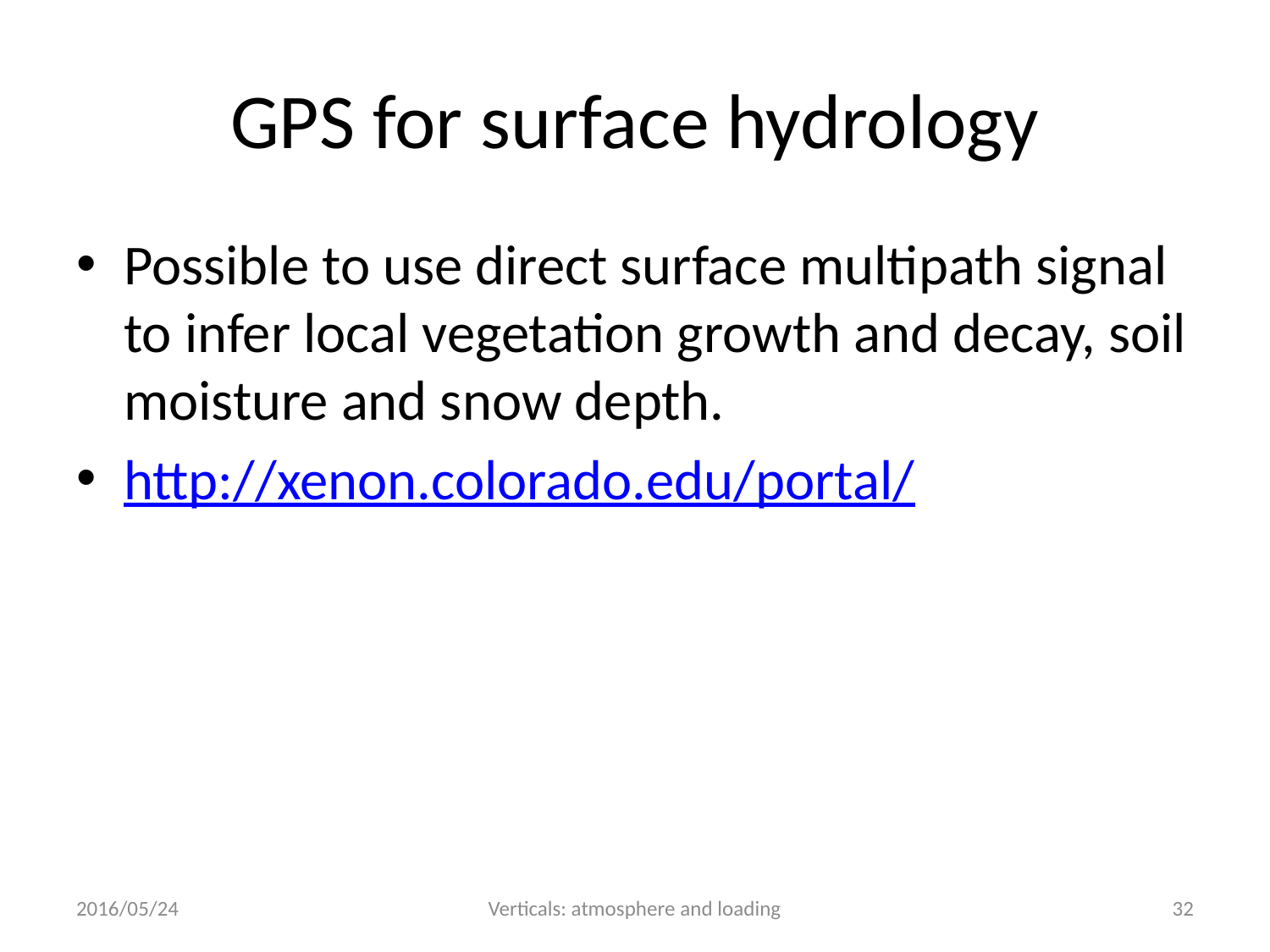

# GPS for surface hydrology
Possible to use direct surface multipath signal to infer local vegetation growth and decay, soil moisture and snow depth.
http://xenon.colorado.edu/portal/

2016/05/24
Verticals: atmosphere and loading
32